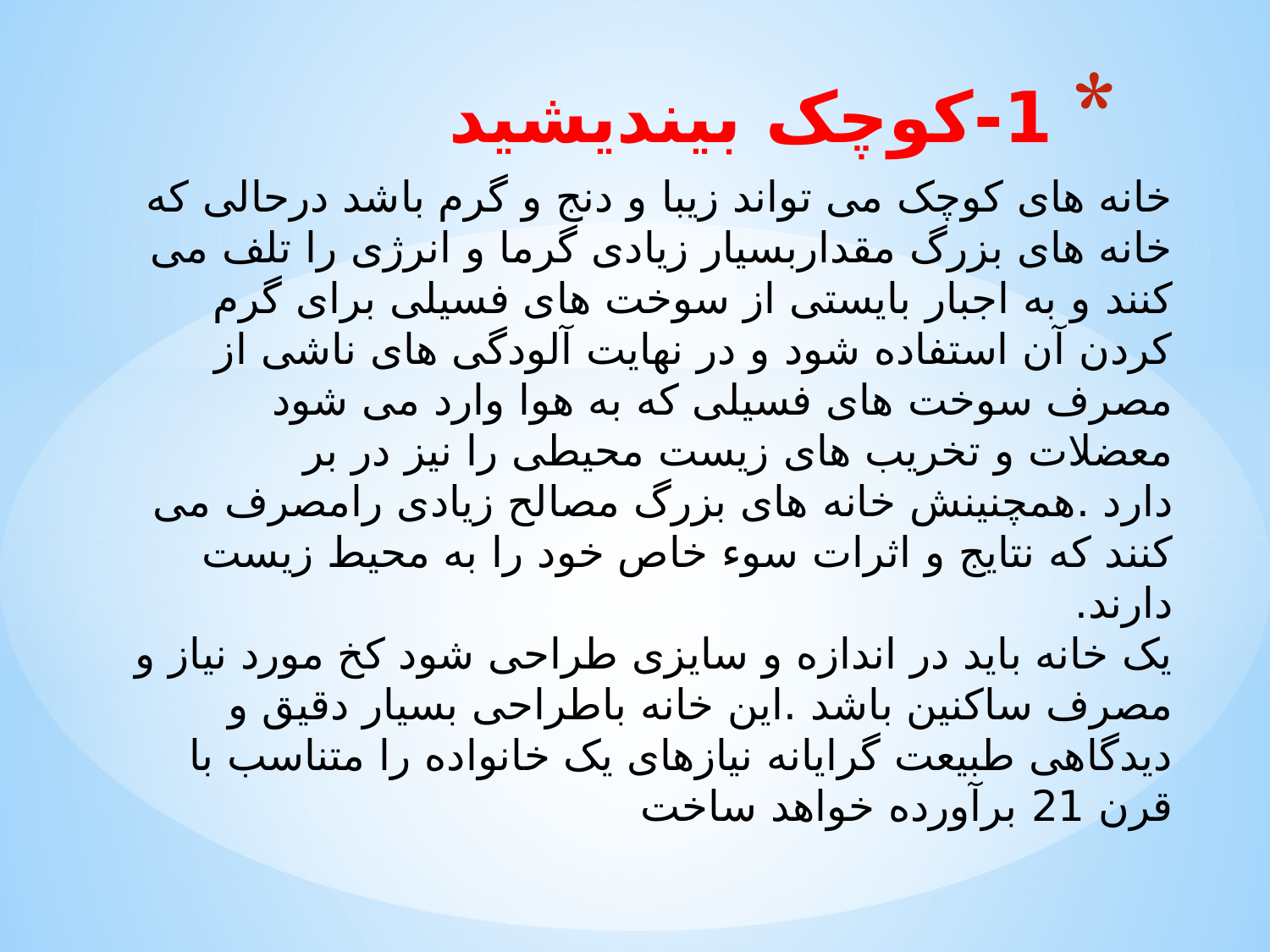

# 1-کوچک بیندیشید
خانه های کوچک می تواند زیبا و دنج و گرم باشد درحالی که خانه های بزرگ مقداربسیار زیادی گرما و انرژی را تلف می کنند و به اجبار بایستی از سوخت های فسیلی برای گرم کردن آن استفاده شود و در نهایت آلودگی های ناشی از مصرف سوخت های فسیلی که به هوا وارد می شود معضلات و تخریب های زیست محیطی را نیز در بر دارد .همچنینش خانه های بزرگ مصالح زیادی رامصرف می کنند که نتایج و اثرات سوء خاص خود را به محیط زیست دارند.
یک خانه باید در اندازه و سایزی طراحی شود کخ مورد نیاز و مصرف ساکنین باشد .این خانه باطراحی بسیار دقیق و دیدگاهی طبیعت گرایانه نیازهای یک خانواده را متناسب با قرن 21 برآورده خواهد ساخت